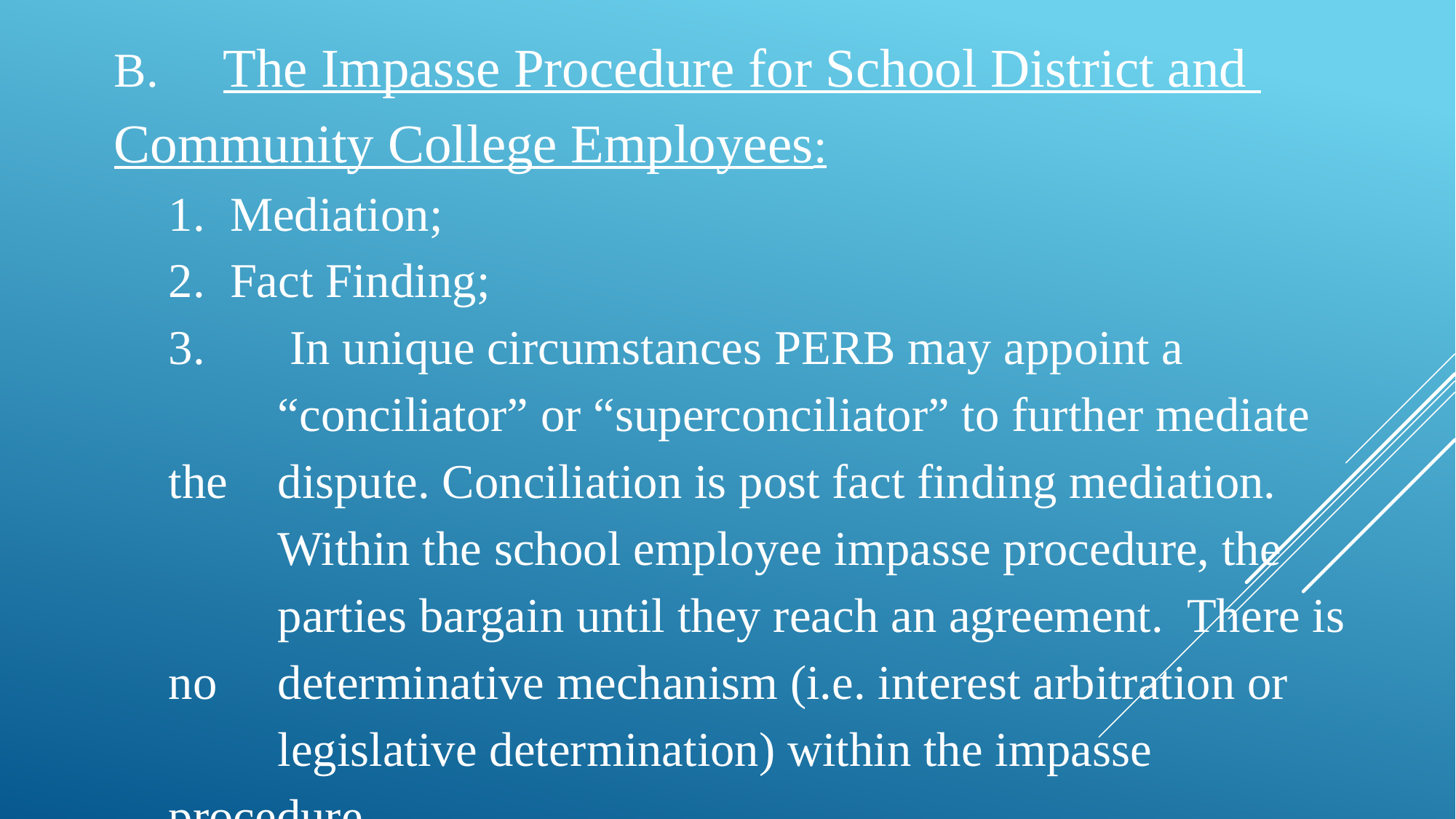

B.	The Impasse Procedure for School District and 	Community College Employees:
Mediation;
Fact Finding;
3.	 In unique circumstances PERB may appoint a
 	“conciliator” or “superconciliator” to further mediate the 	dispute. Conciliation is post fact finding mediation. 	Within the school employee impasse procedure, the 	parties bargain until they reach an agreement.  There is no 	determinative mechanism (i.e. interest arbitration or 	legislative determination) within the impasse procedure.